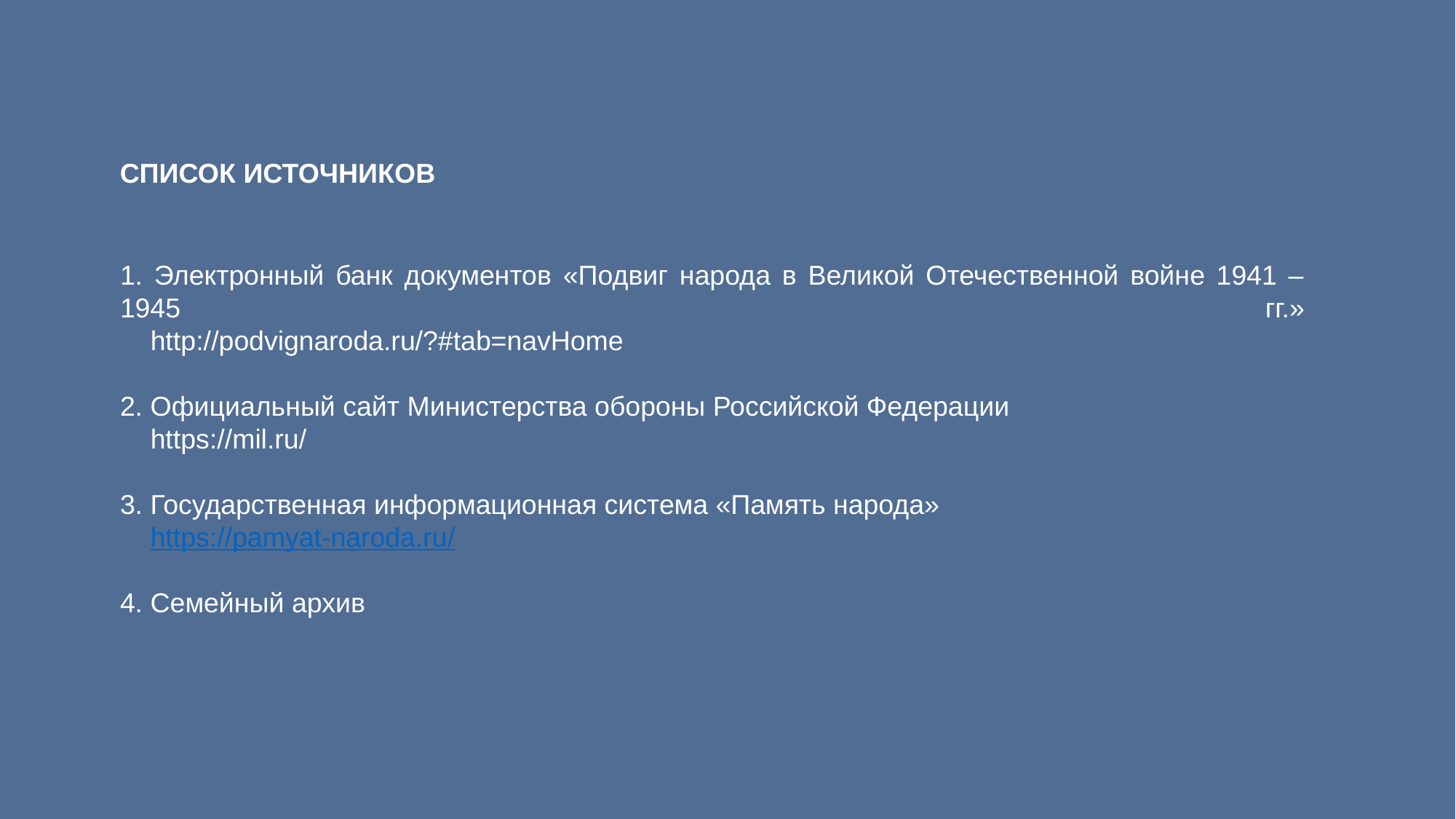

СПИСОК ИСТОЧНИКОВ
1. Электронный банк документов «Подвиг народа в Великой Отечественной войне 1941 – 1945 гг.»
    http://podvignaroda.ru/?#tab=navHome

2. Официальный сайт Министерства обороны Российской Федерации
    https://mil.ru/

3. Государственная информационная система «Память народа»
    https://pamyat-naroda.ru/

4. Семейный архив